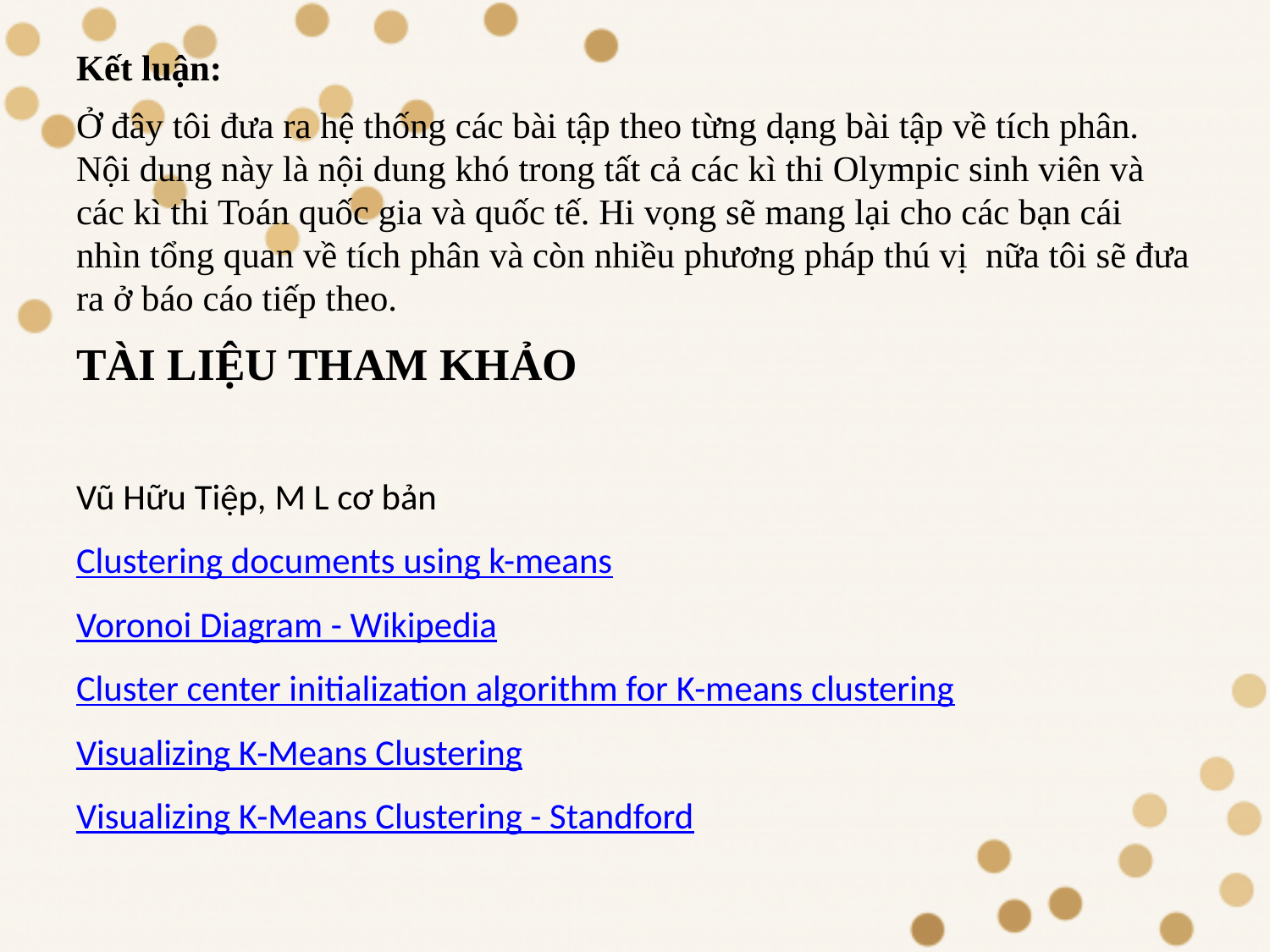

Kết luận:
Ở đây tôi đưa ra hệ thống các bài tập theo từng dạng bài tập về tích phân. Nội dung này là nội dung khó trong tất cả các kì thi Olympic sinh viên và các kì thi Toán quốc gia và quốc tế. Hi vọng sẽ mang lại cho các bạn cái nhìn tổng quan về tích phân và còn nhiều phương pháp thú vị  nữa tôi sẽ đưa ra ở báo cáo tiếp theo.
TÀI LIỆU THAM KHẢO

Vũ Hữu Tiệp, M L cơ bản
Clustering documents using k-means
Voronoi Diagram - Wikipedia
Cluster center initialization algorithm for K-means clustering
Visualizing K-Means Clustering
Visualizing K-Means Clustering - Standford